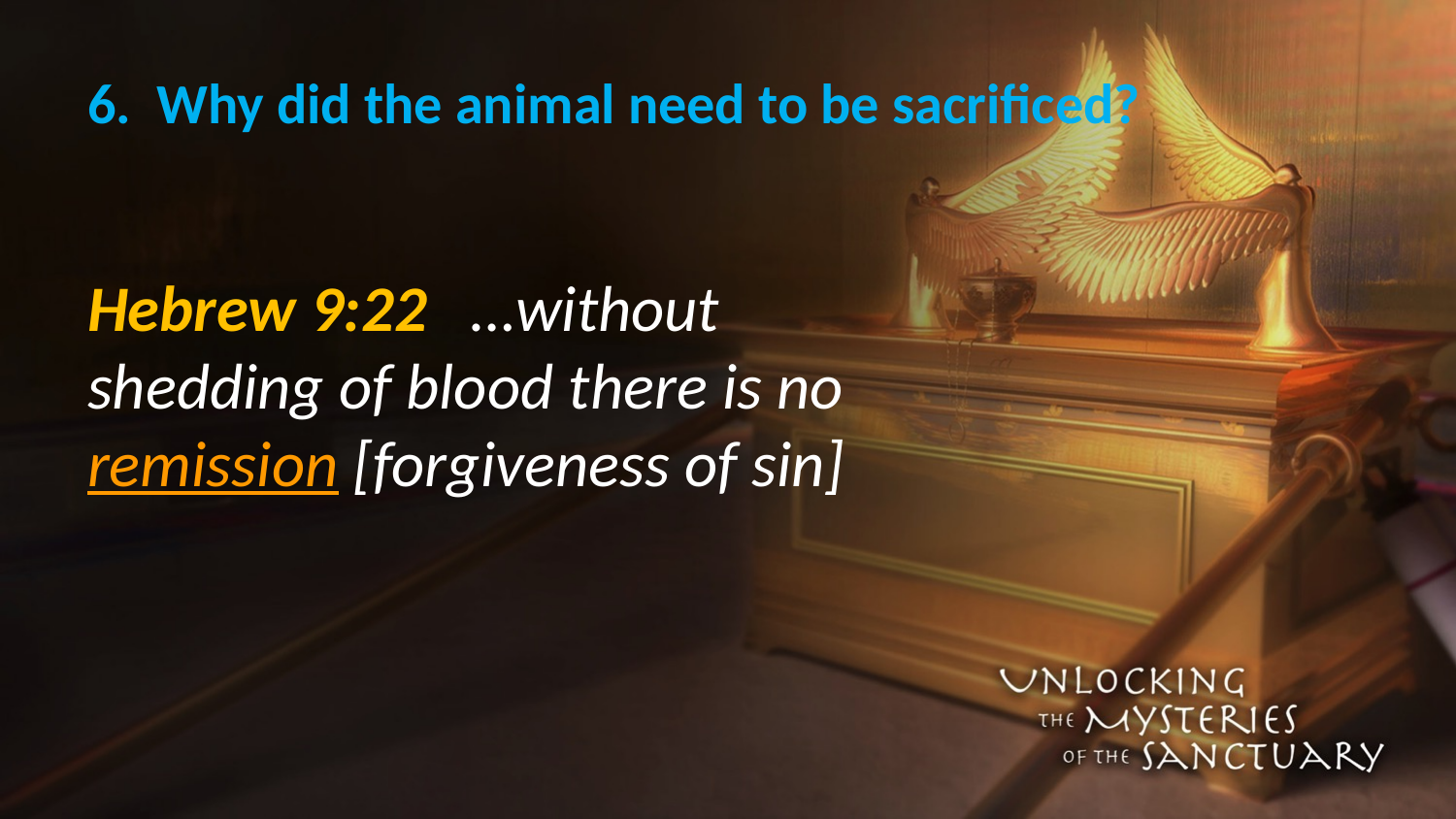

# 6.  Why did the animal need to be sacrificed?

Hebrew 9:22   …without shedding of blood there is no remission [forgiveness of sin]